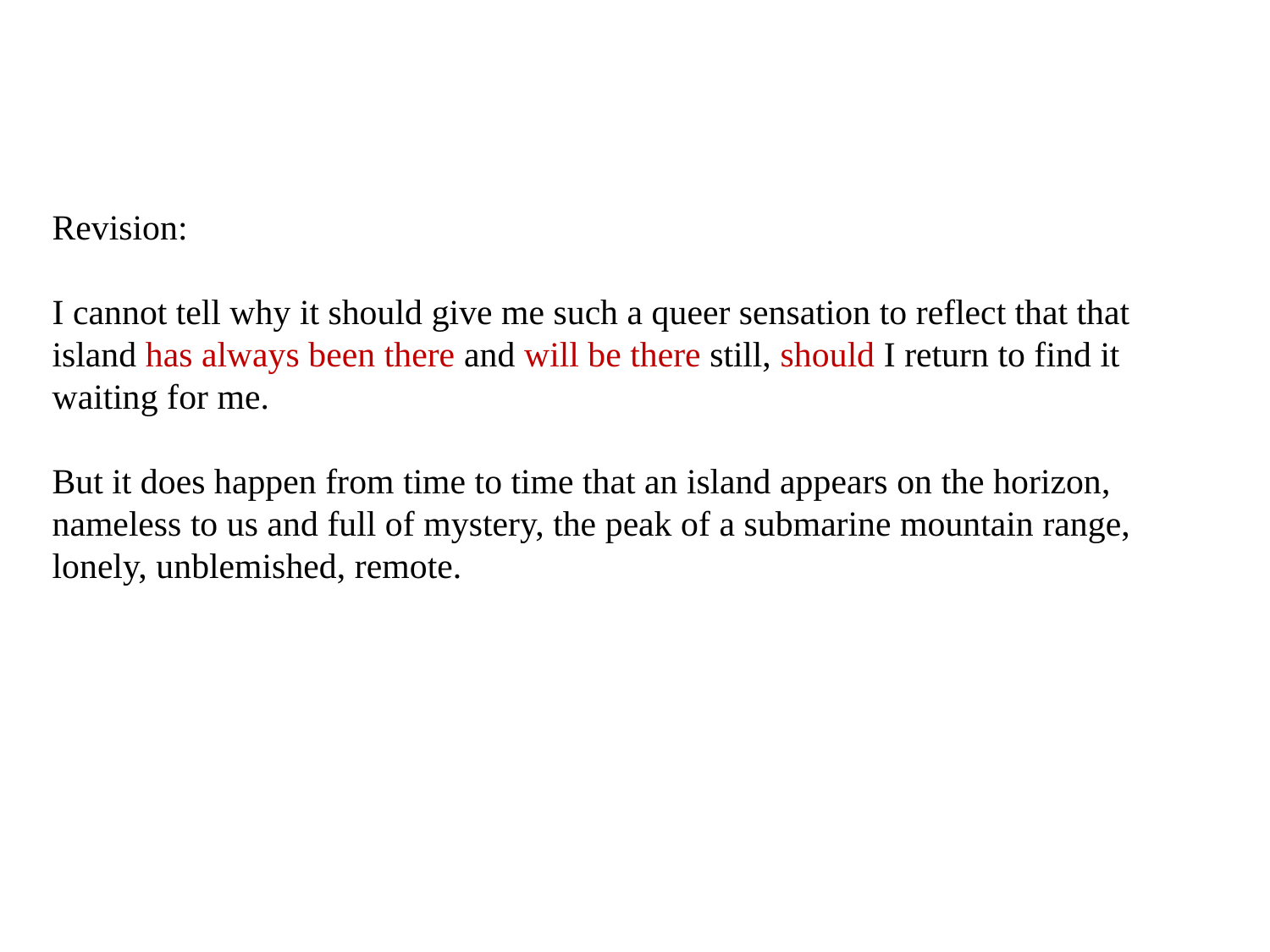

Revision:

I cannot tell why it should give me such a queer sensation to reflect that that
island has always been there and will be there still, should I return to find it
waiting for me.

But it does happen from time to time that an island appears on the horizon,
nameless to us and full of mystery, the peak of a submarine mountain range,
lonely, unblemished, remote.